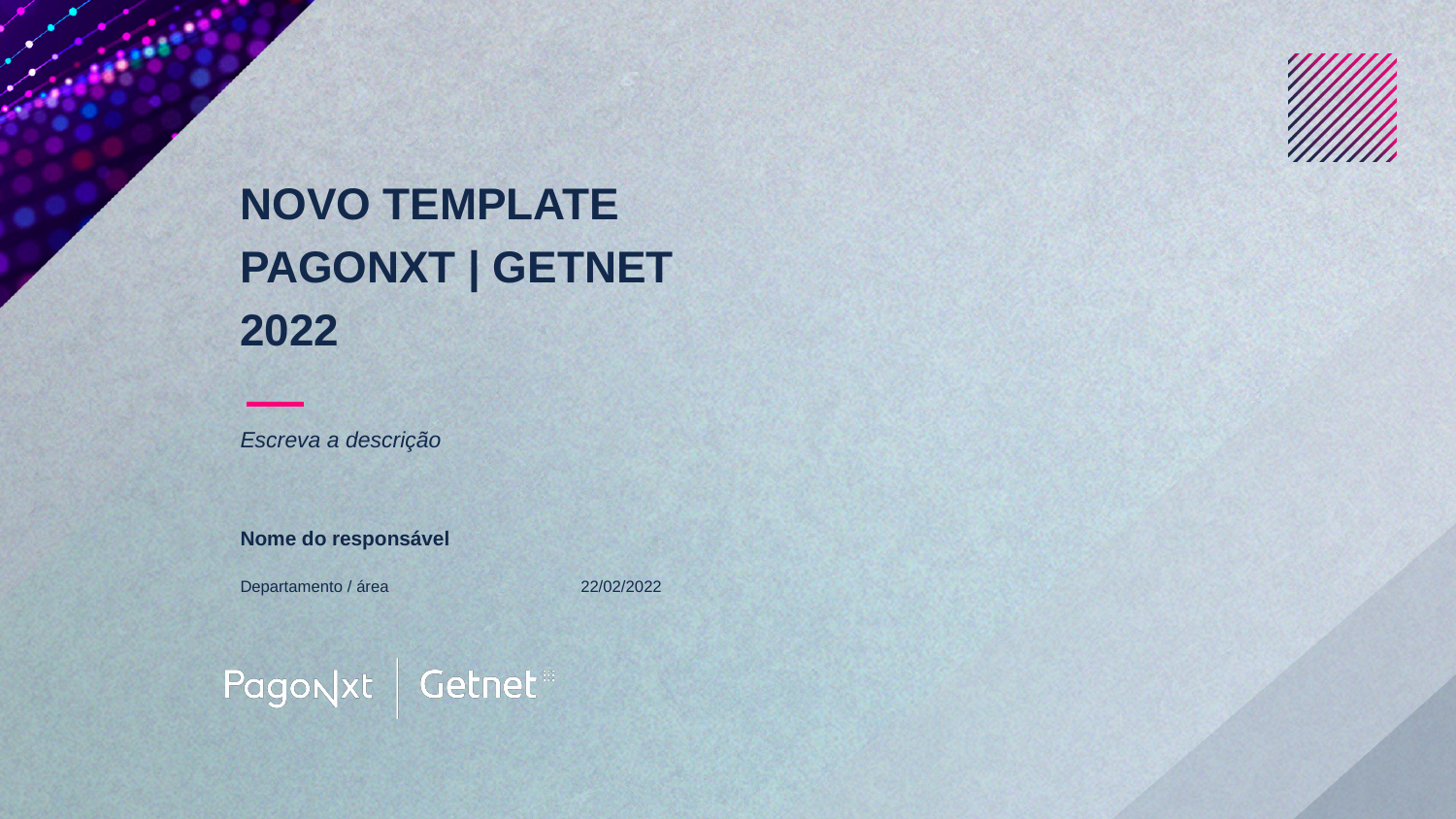

NOVO TEMPLATE
PAGONXT | GETNET
2022
Escreva a descrição
Nome do responsável
Departamento / área
22/02/2022